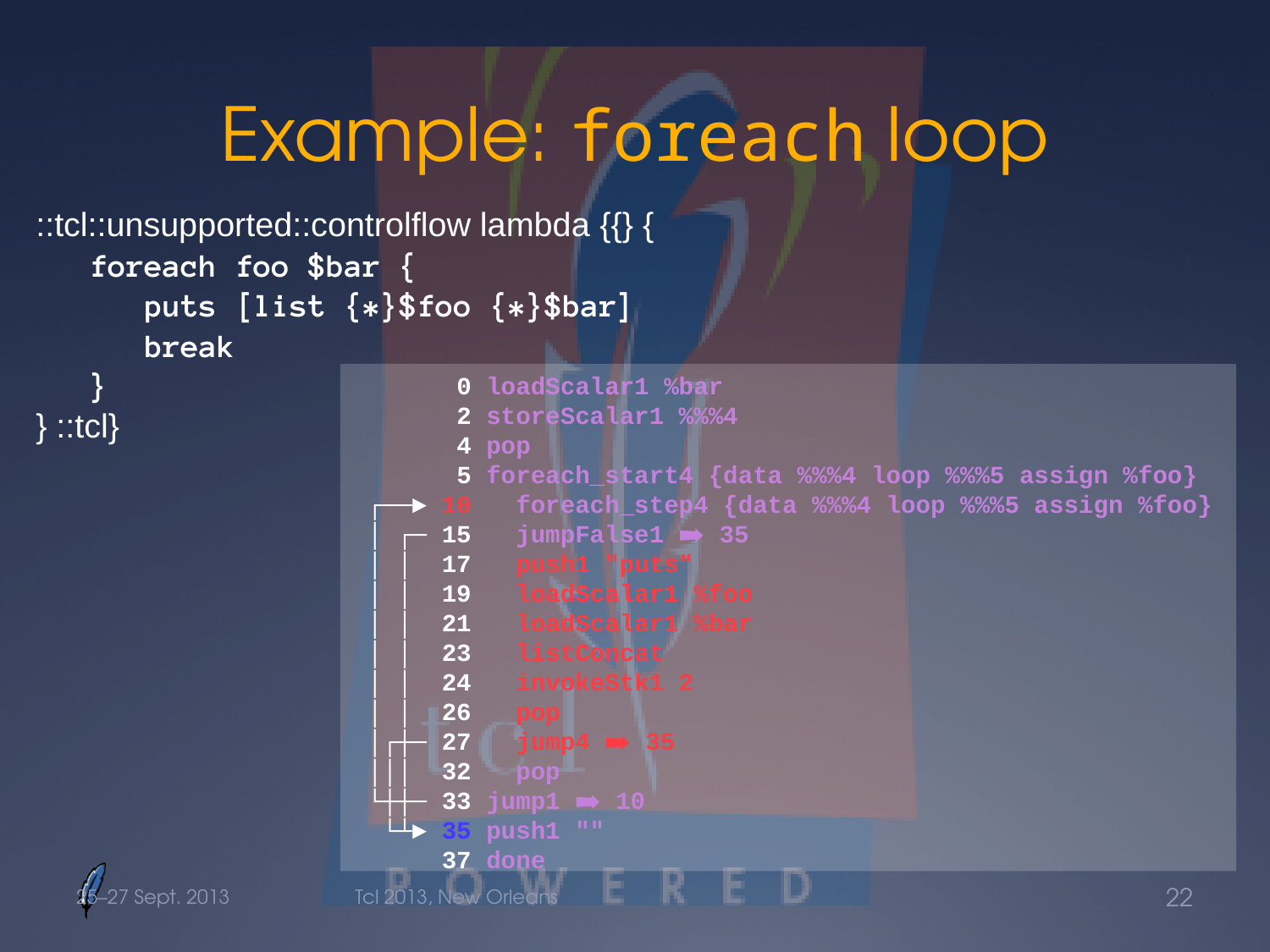

# Example: foreach loop
::tcl::unsupported::controlflow lambda {{} {
   foreach foo $bar {
      puts [list {*}$foo {*}$bar]
      break
   }
} ::tcl}

       0 loadScalar1 %bar
       2 storeScalar1 %%%4
       4 pop
       5 foreach_start4 {data %%%4 loop %%%5 assign %foo}
 ┌──► 10   foreach_step4 {data %%%4 loop %%%5 assign %foo}
 │ ┌─ 15   jumpFalse1 ➡ 35
 │ │  17   push1 "puts"
 │ │  19   loadScalar1 %foo
 │ │  21   loadScalar1 %bar
 │ │  23   listConcat
 │ │  24   invokeStk1 2
 │ │  26   pop
 │┌┼─ 27   jump4 ➡ 35
 │││  32   pop
 └┼┼─ 33 jump1 ➡ 10
  └┴► 35 push1 ""
      37 done
25–27 Sept. 2013
Tcl 2013, New Orleans
22